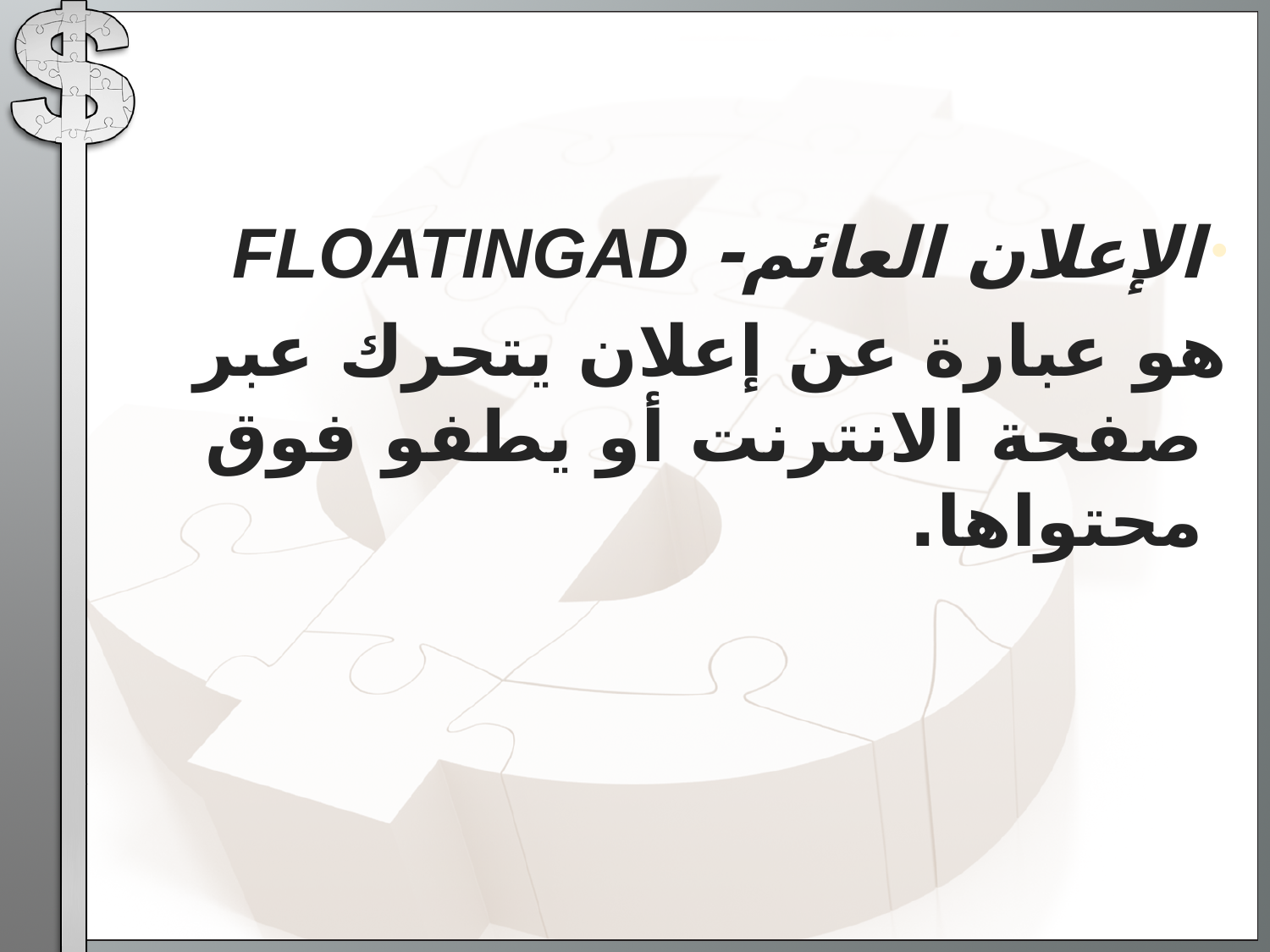

#
الإعلان العائم- FLOATINGAD
هو عبارة عن إعلان يتحرك عبر صفحة الانترنت أو يطفو فوق محتواها.